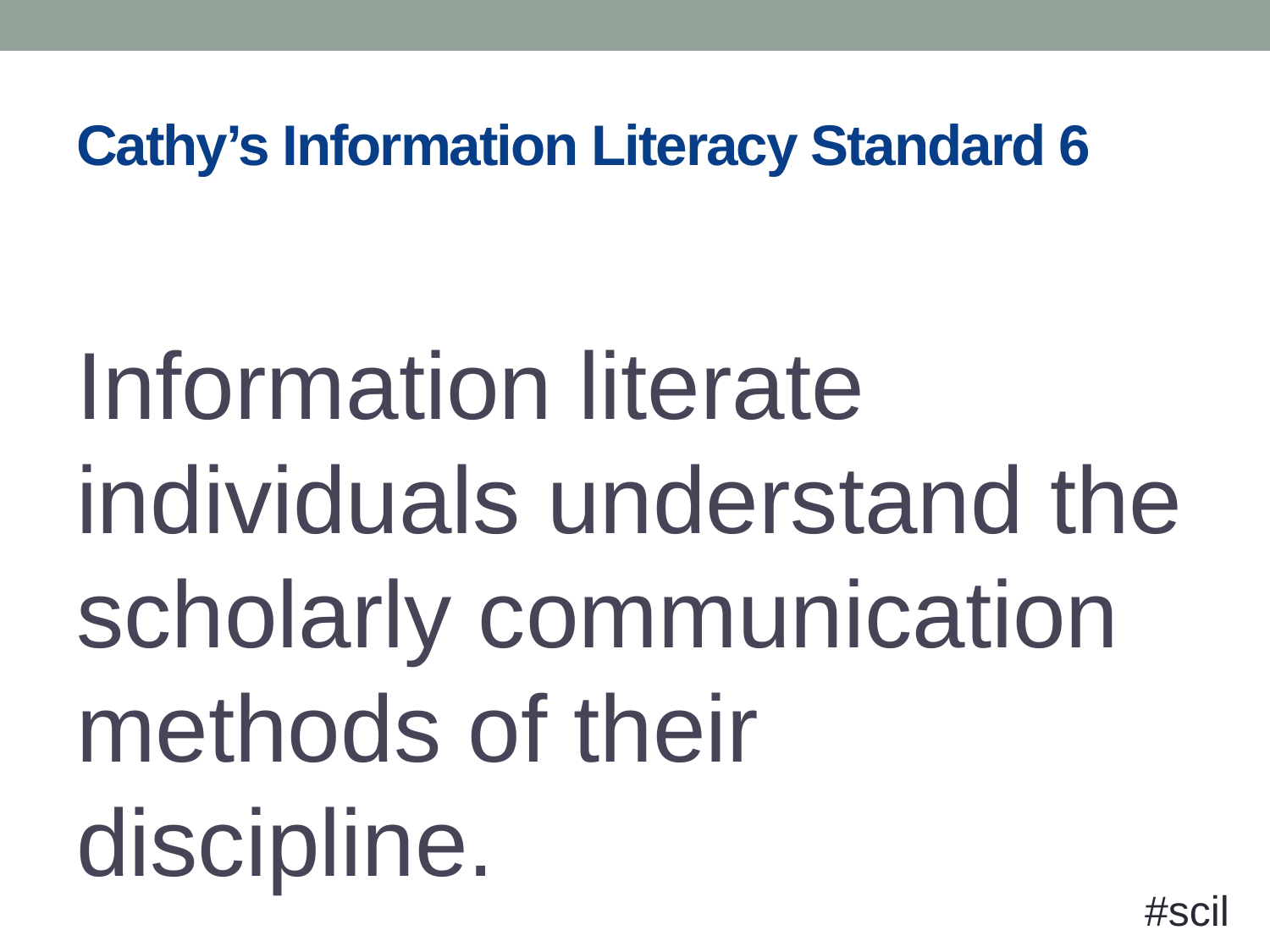

# Cathy’s Information Literacy Standard 6

Information literate individuals understand the scholarly communication methods of their discipline.

#scil